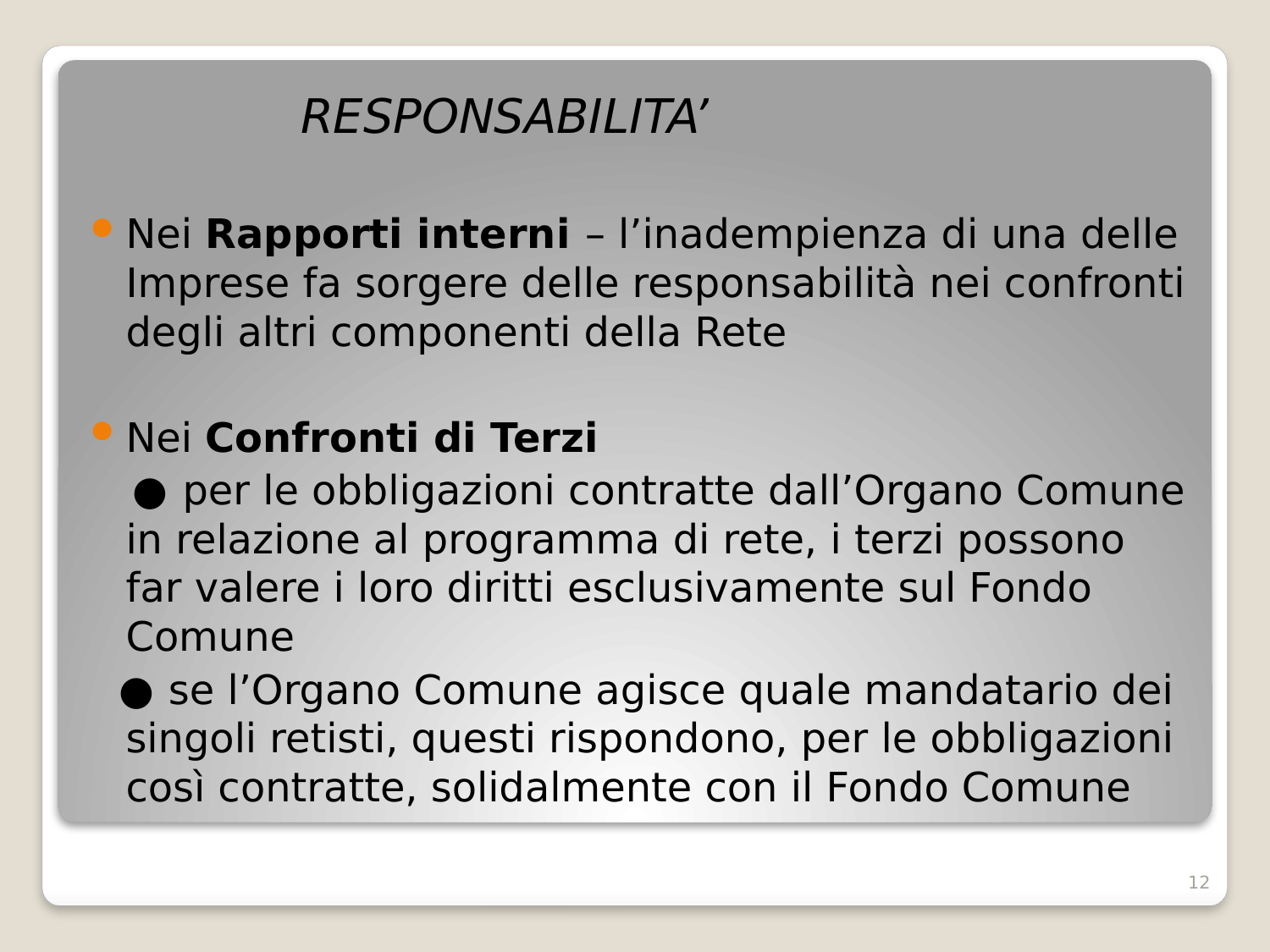

RESPONSABILITA’

Nei Rapporti interni – l’inadempienza di una delle Imprese fa sorgere delle responsabilità nei confronti degli altri componenti della Rete

Nei Confronti di Terzi
   ● per le obbligazioni contratte dall’Organo Comune in relazione al programma di rete, i terzi possono far valere i loro diritti esclusivamente sul Fondo Comune
  ● se l’Organo Comune agisce quale mandatario dei singoli retisti, questi rispondono, per le obbligazioni così contratte, solidalmente con il Fondo Comune

12